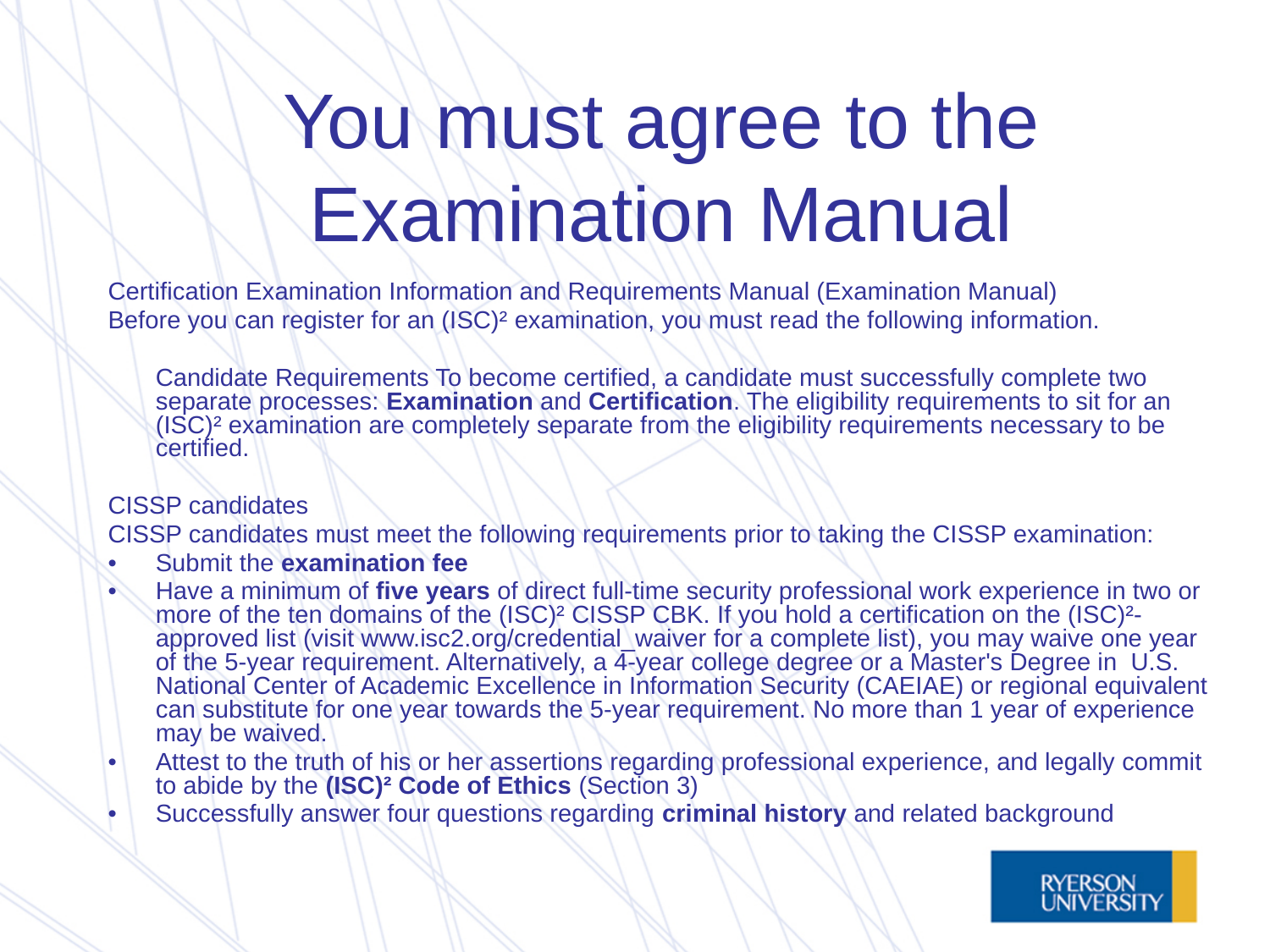

# You must agree to the Examination Manual
Certification Examination Information and Requirements Manual (Examination Manual)
Before you can register for an (ISC)² examination, you must read the following information.

	Candidate Requirements To become certified, a candidate must successfully complete two separate processes: Examination and Certification. The eligibility requirements to sit for an (ISC)² examination are completely separate from the eligibility requirements necessary to be certified.

CISSP candidates
CISSP candidates must meet the following requirements prior to taking the CISSP examination:
•	Submit the examination fee
•	Have a minimum of five years of direct full-time security professional work experience in two or more of the ten domains of the (ISC)² CISSP CBK. If you hold a certification on the (ISC)²-approved list (visit www.isc2.org/credential_waiver for a complete list), you may waive one year of the 5-year requirement. Alternatively, a 4-year college degree or a Master's Degree in  U.S. National Center of Academic Excellence in Information Security (CAEIAE) or regional equivalent can substitute for one year towards the 5-year requirement. No more than 1 year of experience may be waived.
•	Attest to the truth of his or her assertions regarding professional experience, and legally commit to abide by the (ISC)² Code of Ethics (Section 3)
•	Successfully answer four questions regarding criminal history and related background